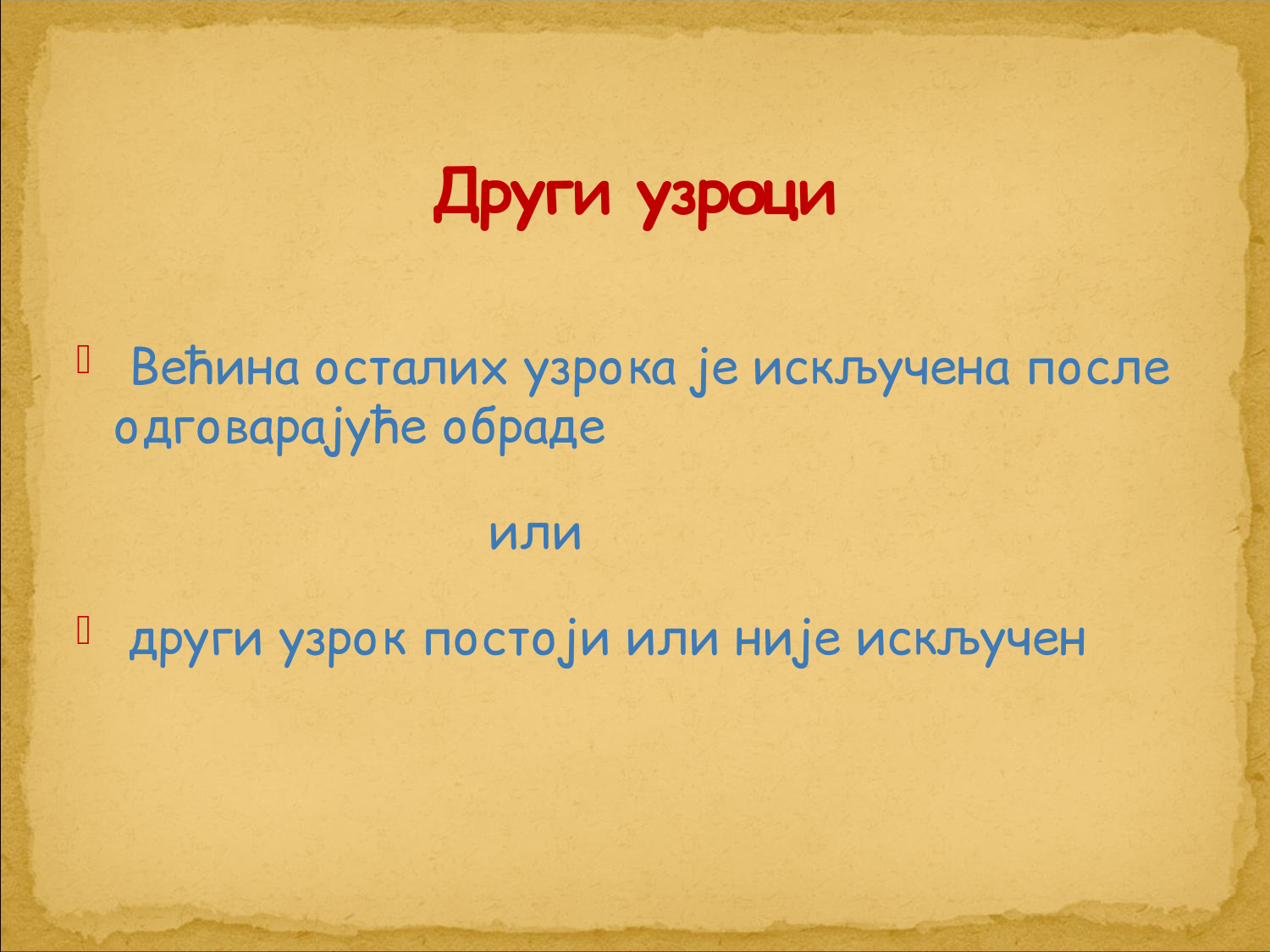

# Други узроци
 Већина осталих узрока је искључена после одговарајуће обраде

                                                                 или

 други узрок постоји или није искључен